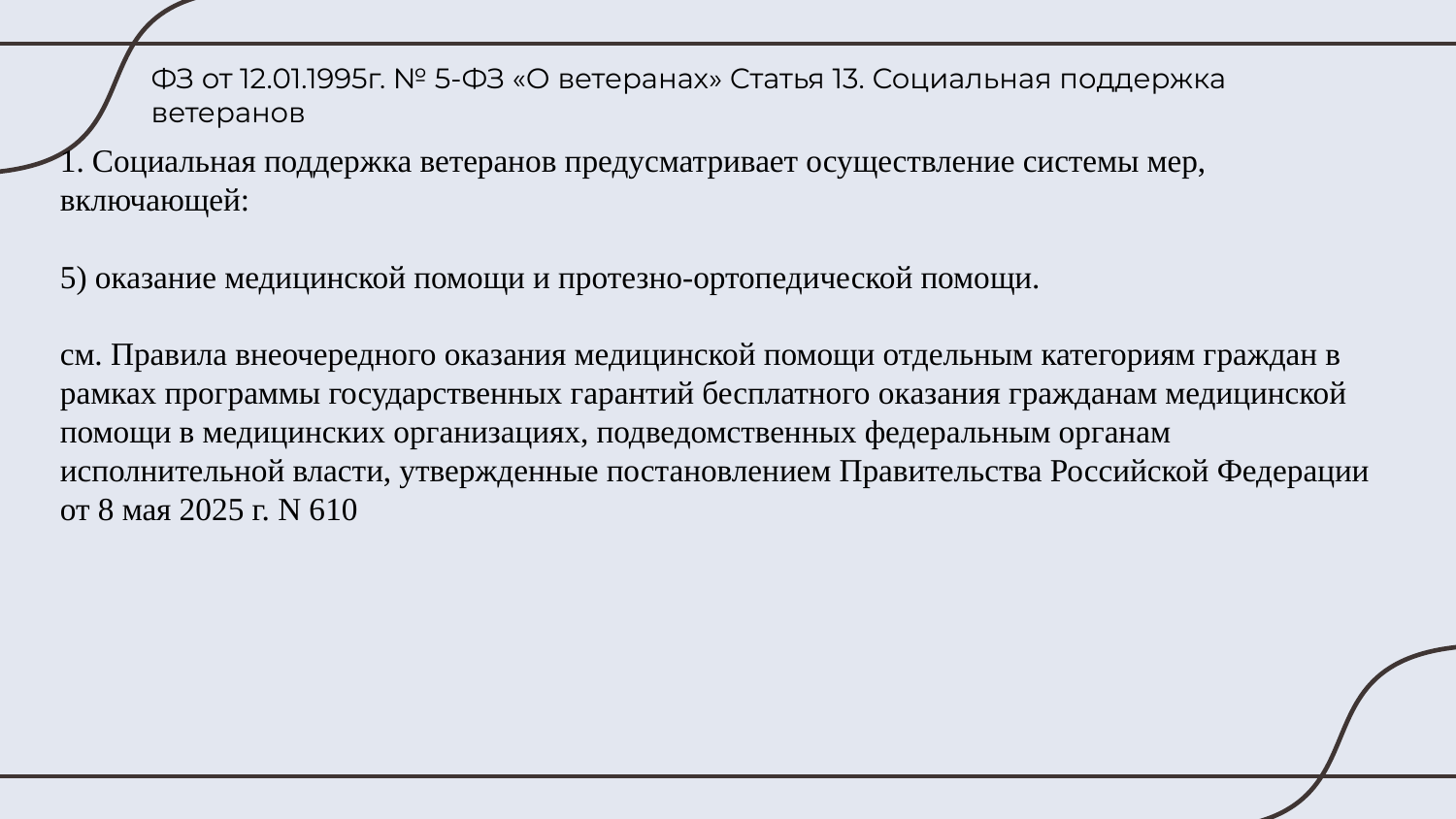

ФЗ от 12.01.1995г. № 5-ФЗ «О ветеранах» Статья 13. Социальная поддержка ветеранов
# 1. Социальная поддержка ветеранов предусматривает осуществление системы мер, включающей: 5) оказание медицинской помощи и протезно-ортопедической помощи. см. Правила внеочередного оказания медицинской помощи отдельным категориям граждан в рамках программы государственных гарантий бесплатного оказания гражданам медицинской помощи в медицинских организациях, подведомственных федеральным органам исполнительной власти, утвержденные постановлением Правительства Российской Федерации от 8 мая 2025 г. N 610